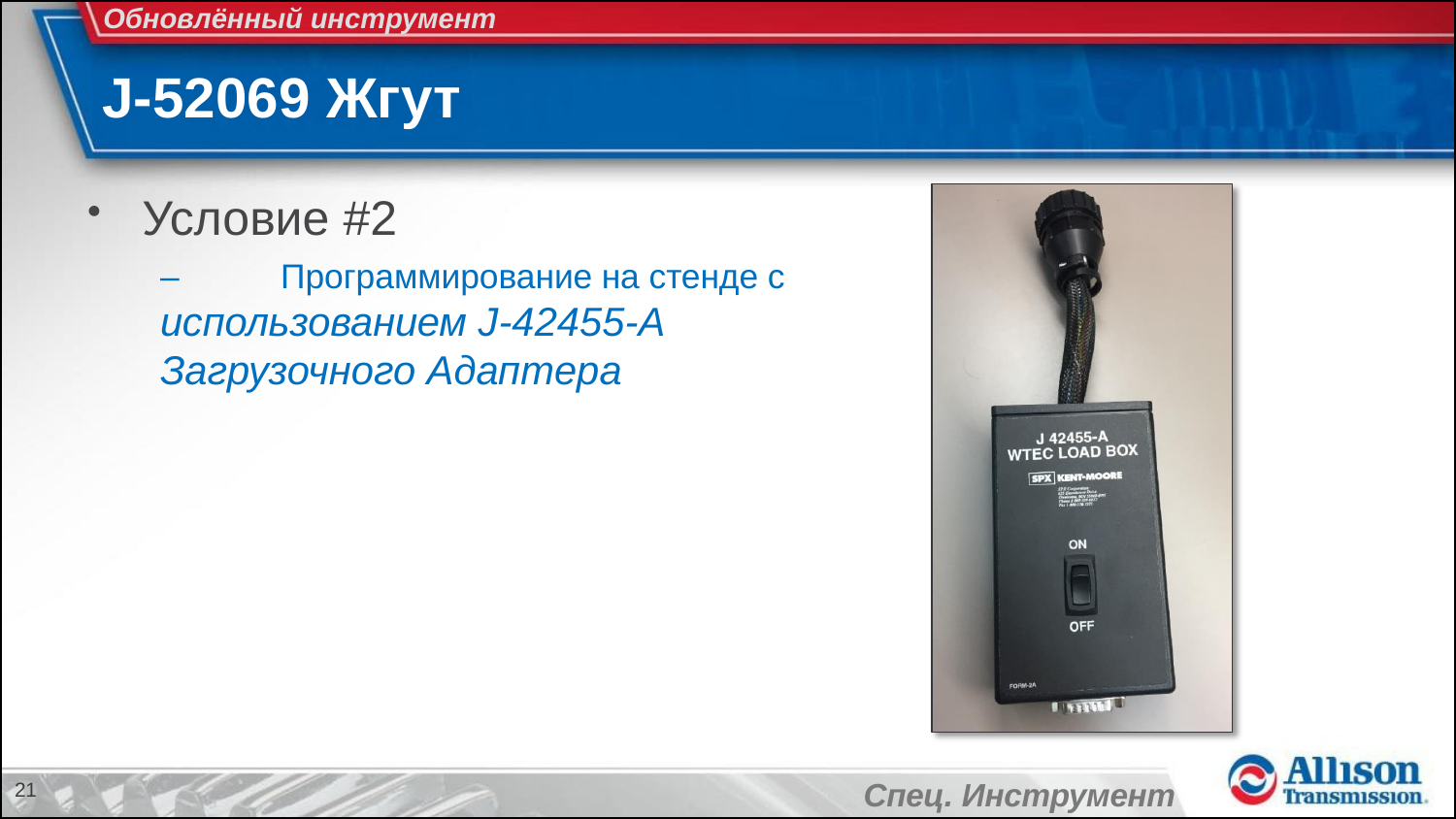

Обновлённый инструмент
# J-52069 Жгут

Условие #2
–	Программирование на стенде с использованием J-42455-A Загрузочного Адаптера

21
Спец. Инструмент